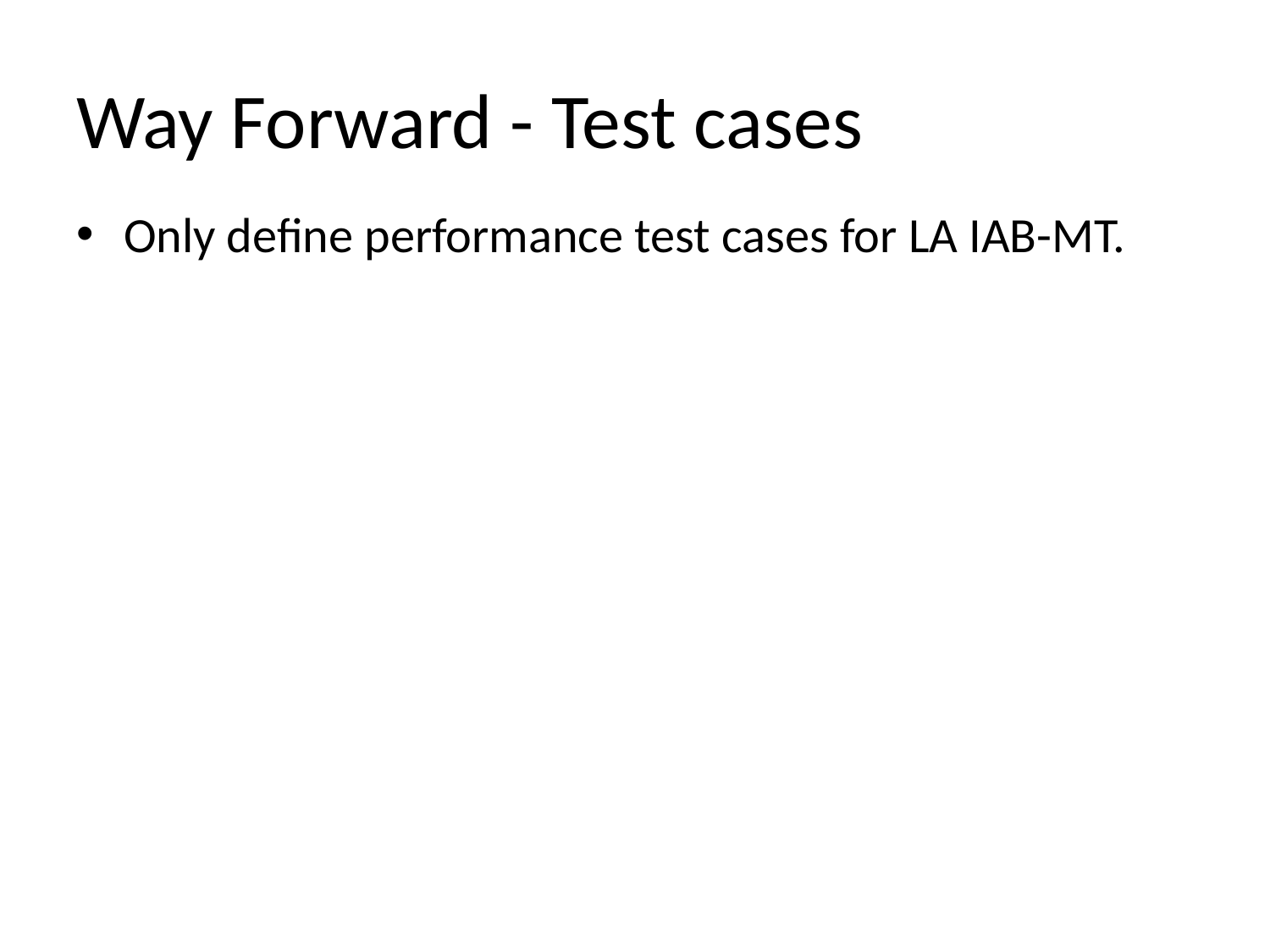

# Way Forward - Test cases
Only define performance test cases for LA IAB-MT.